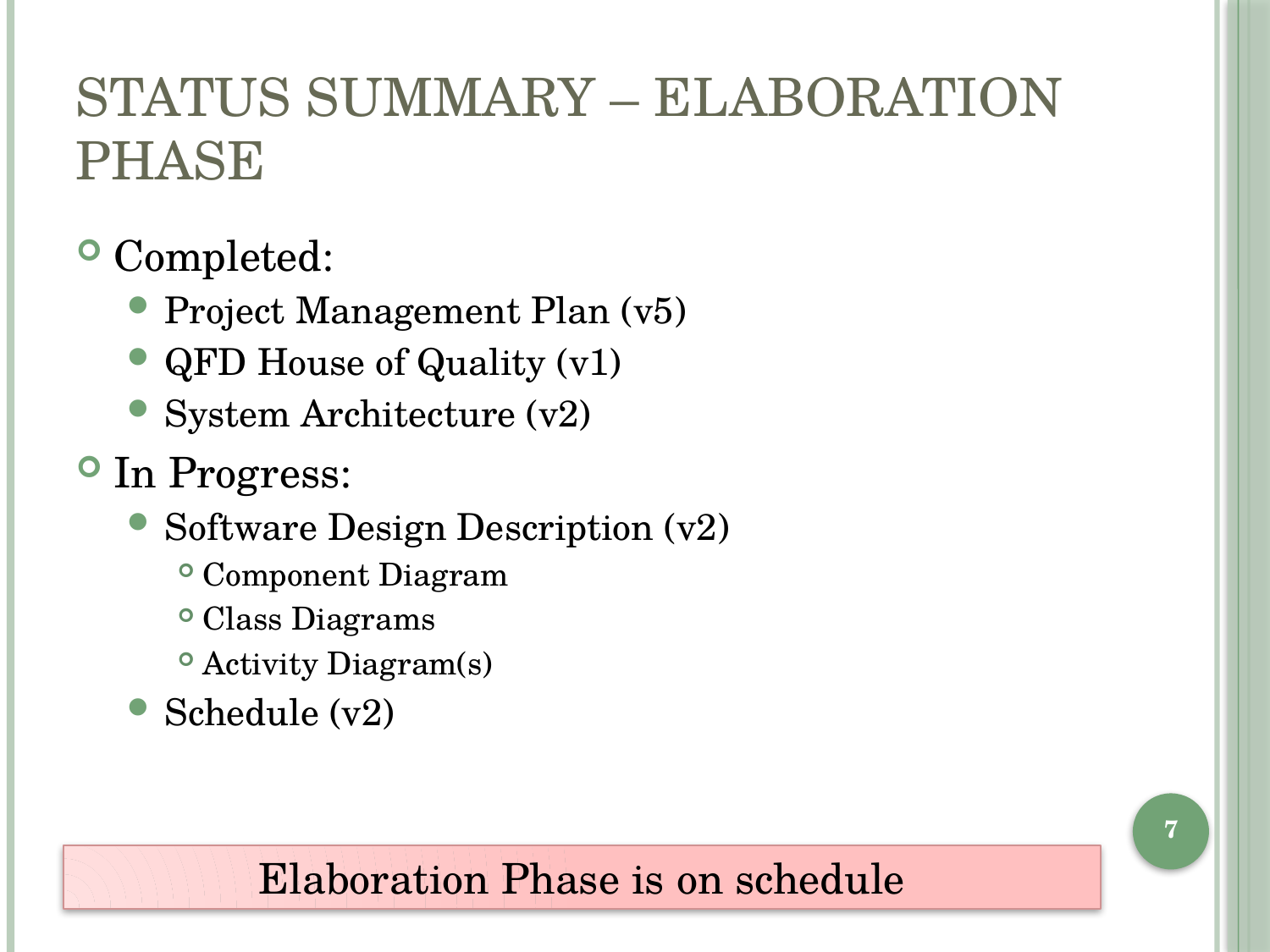

# Status Summary – Elaboration Phase
Completed:
Project Management Plan (v5)
QFD House of Quality (v1)
System Architecture (v2)
In Progress:
Software Design Description (v2)
Component Diagram
Class Diagrams
Activity Diagram(s)
Schedule (v2)

7
Elaboration Phase is on schedule